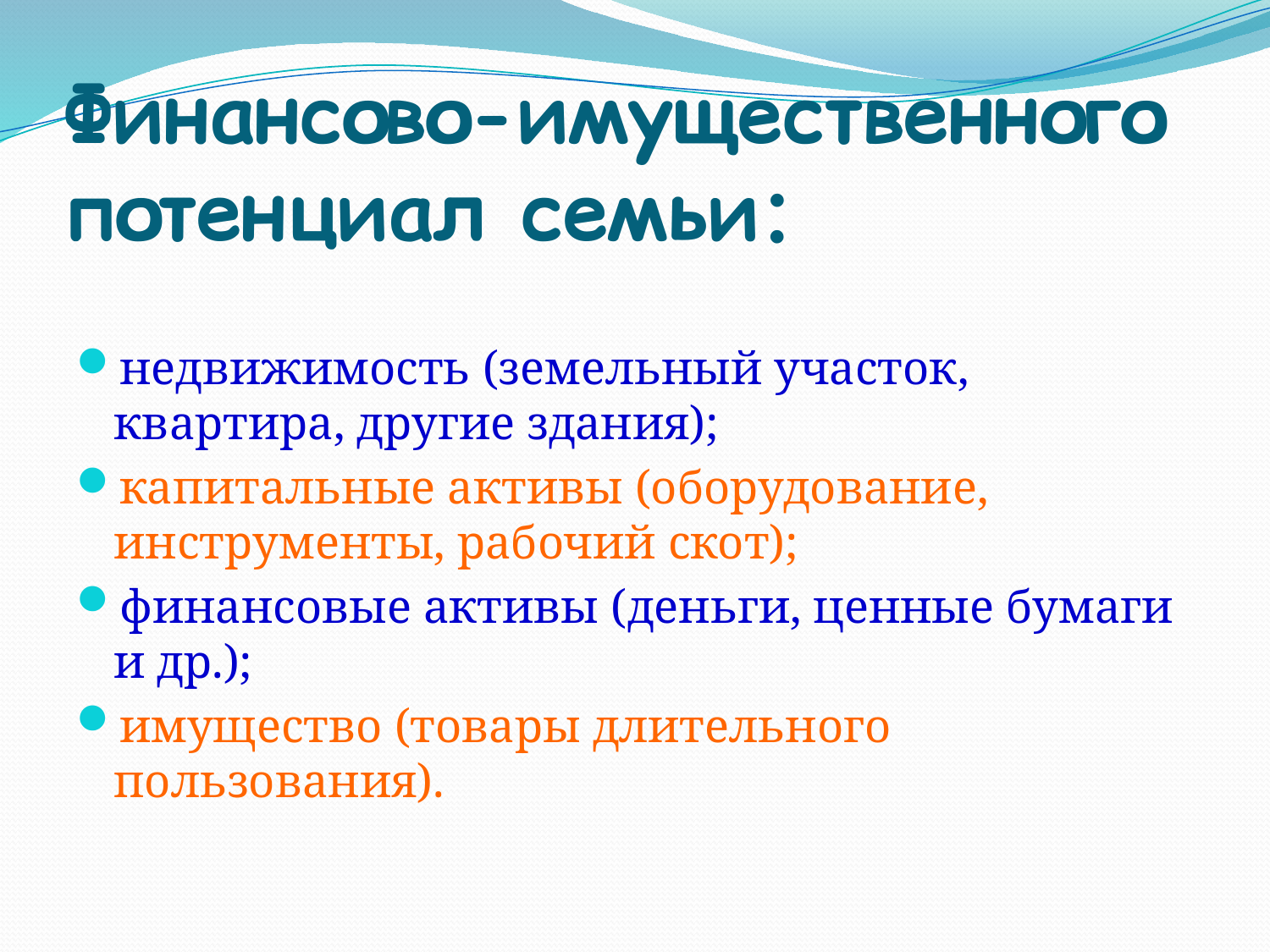

# Финансово-имущественного потенциал семьи:

недвижимость (земельный участок, квартира, другие здания);
капитальные активы (оборудование, инструменты, рабочий скот);
финансовые активы (деньги, ценные бумаги и др.);
имущество (товары длительного пользования).